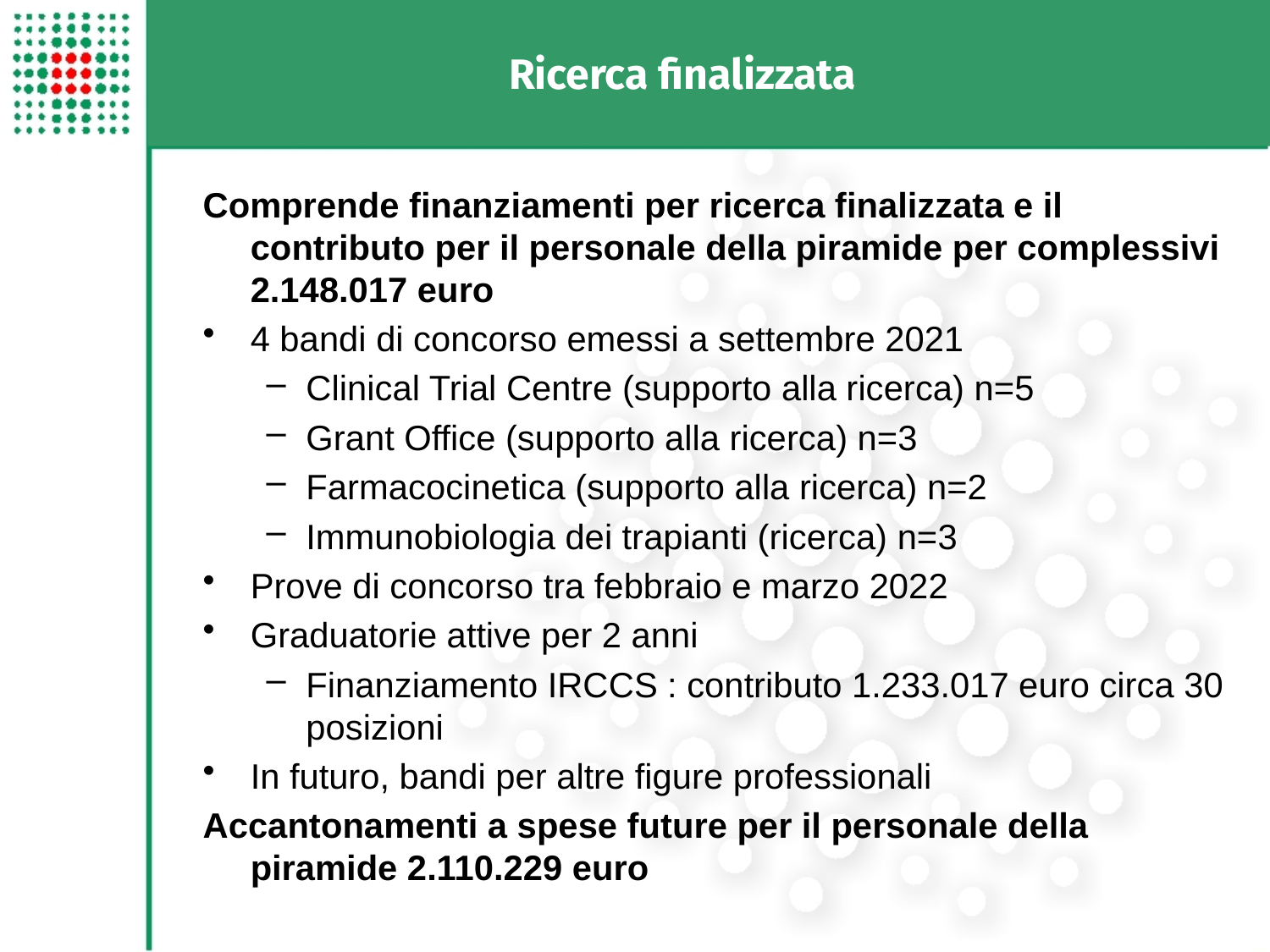

# Ricerca finalizzata
Comprende finanziamenti per ricerca finalizzata e il contributo per il personale della piramide per complessivi 2.148.017 euro
4 bandi di concorso emessi a settembre 2021
Clinical Trial Centre (supporto alla ricerca) n=5
Grant Office (supporto alla ricerca) n=3
Farmacocinetica (supporto alla ricerca) n=2
Immunobiologia dei trapianti (ricerca) n=3
Prove di concorso tra febbraio e marzo 2022
Graduatorie attive per 2 anni
Finanziamento IRCCS : contributo 1.233.017 euro circa 30 posizioni
In futuro, bandi per altre figure professionali
Accantonamenti a spese future per il personale della piramide 2.110.229 euro